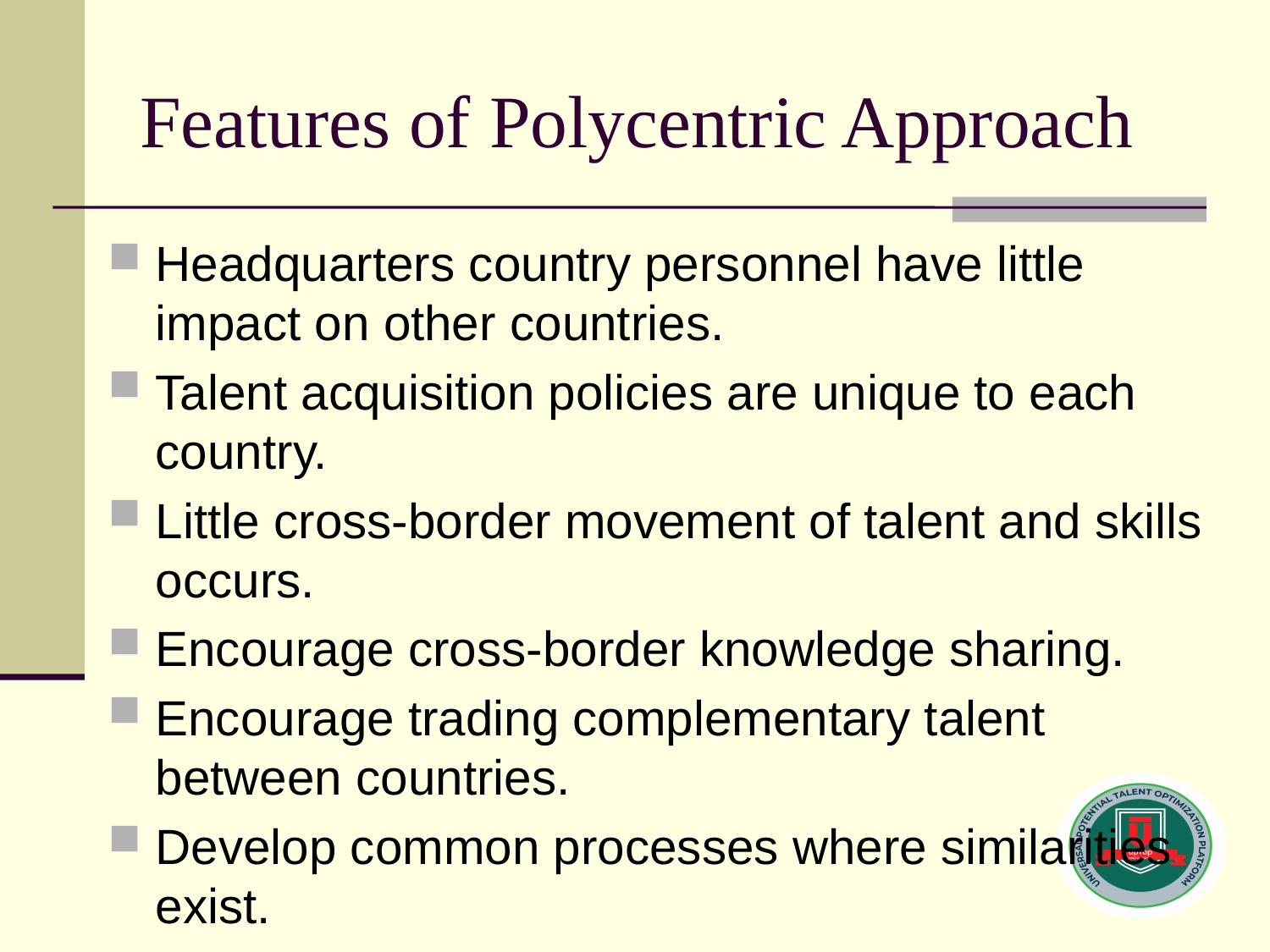

# Features of Polycentric Approach
Headquarters country personnel have little impact on other countries.
Talent acquisition policies are unique to each country.
Little cross-border movement of talent and skills occurs.
Encourage cross-border knowledge sharing.
Encourage trading complementary talent between countries.
Develop common processes where similarities exist.